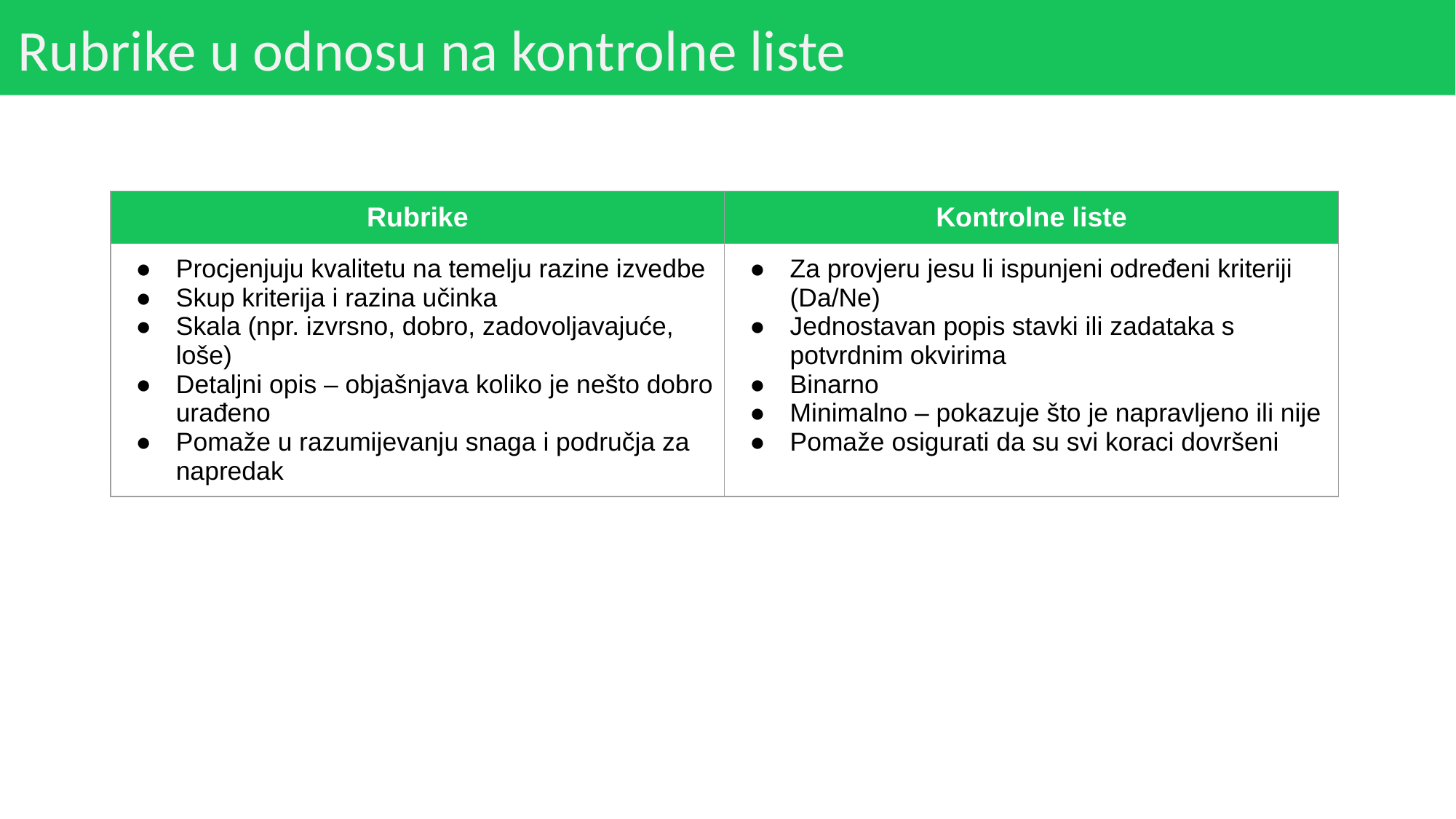

# Rubrike u odnosu na kontrolne liste
| Rubrike | Kontrolne liste |
| --- | --- |
| Procjenjuju kvalitetu na temelju razine izvedbe Skup kriterija i razina učinka Skala (npr. izvrsno, dobro, zadovoljavajuće, loše) Detaljni opis – objašnjava koliko je nešto dobro urađeno Pomaže u razumijevanju snaga i područja za napredak | Za provjeru jesu li ispunjeni određeni kriteriji (Da/Ne) Jednostavan popis stavki ili zadataka s potvrdnim okvirima Binarno Minimalno – pokazuje što je napravljeno ili nije Pomaže osigurati da su svi koraci dovršeni |